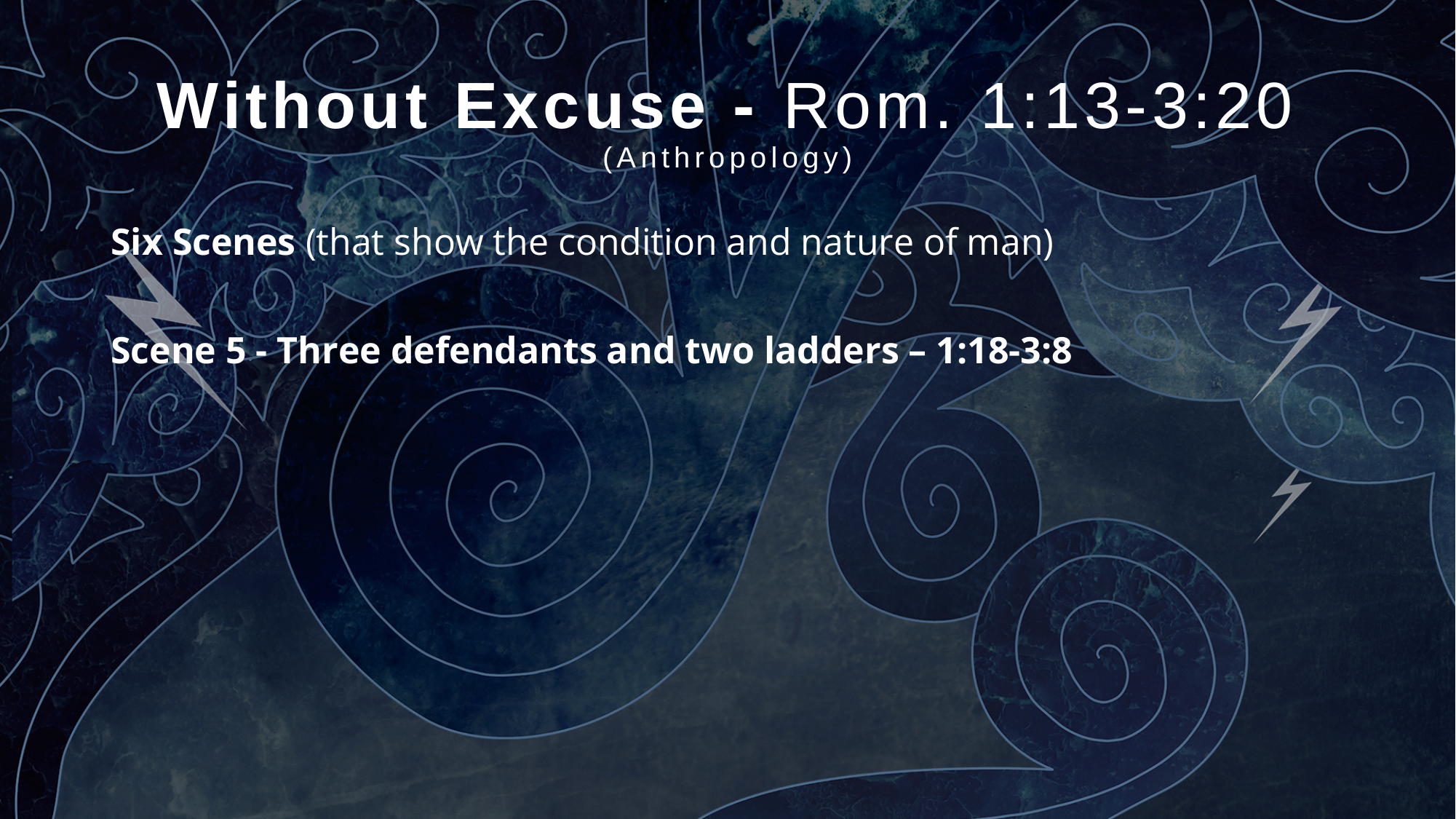

# Without Excuse - Rom. 1:13-3:20 (Anthropology)
Six Scenes (that show the condition and nature of man)

Scene 5 - Three defendants and two ladders – 1:18-3:8